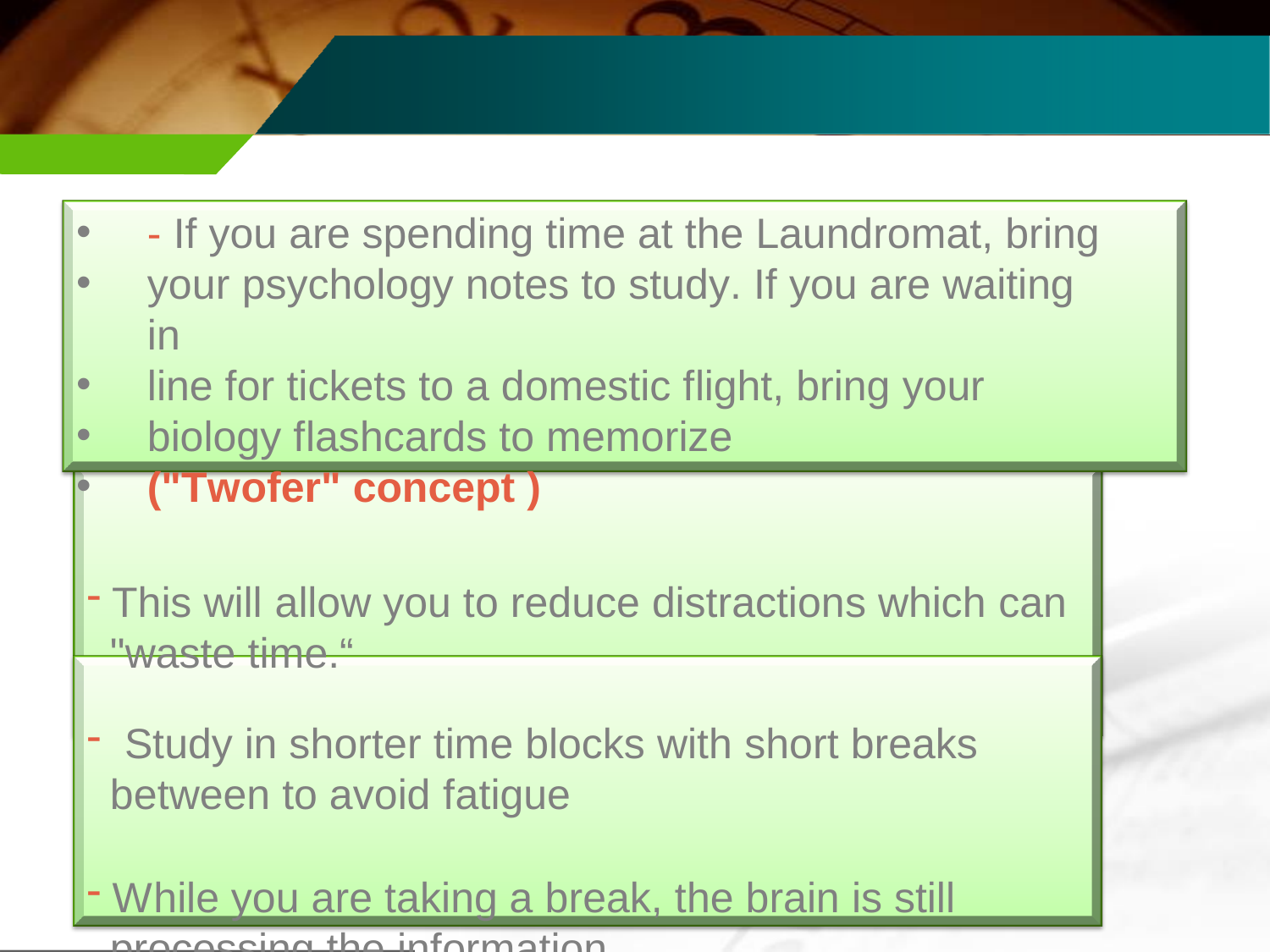

- If you are spending time at the Laundromat, bring
your psychology notes to study. If you are waiting in
line for tickets to a domestic flight, bring your
biology flashcards to memorize
("Twofer" concept )

This will allow you to reduce distractions which can
"waste time.“

Study in shorter time blocks with short breaks
between to avoid fatigue

While you are taking a break, the brain is still
processing the information